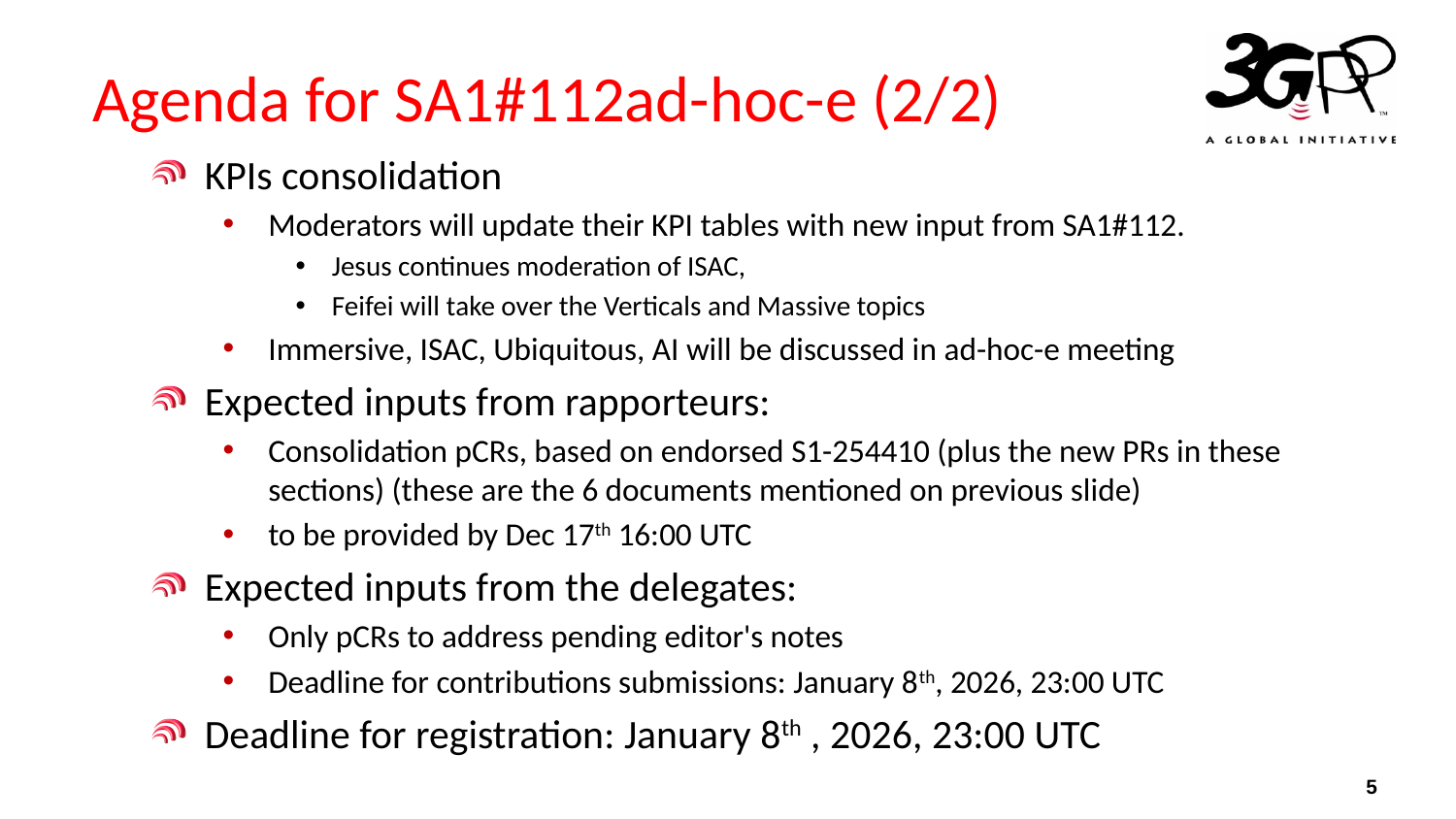

# Agenda for SA1#112ad-hoc-e (2/2)
KPIs consolidation
Moderators will update their KPI tables with new input from SA1#112.
Jesus continues moderation of ISAC,
Feifei will take over the Verticals and Massive topics
Immersive, ISAC, Ubiquitous, AI will be discussed in ad-hoc-e meeting
Expected inputs from rapporteurs:
Consolidation pCRs, based on endorsed S1-254410 (plus the new PRs in these sections) (these are the 6 documents mentioned on previous slide)
to be provided by Dec 17th 16:00 UTC
Expected inputs from the delegates:
Only pCRs to address pending editor's notes
Deadline for contributions submissions: January 8th, 2026, 23:00 UTC
Deadline for registration: January 8th , 2026, 23:00 UTC